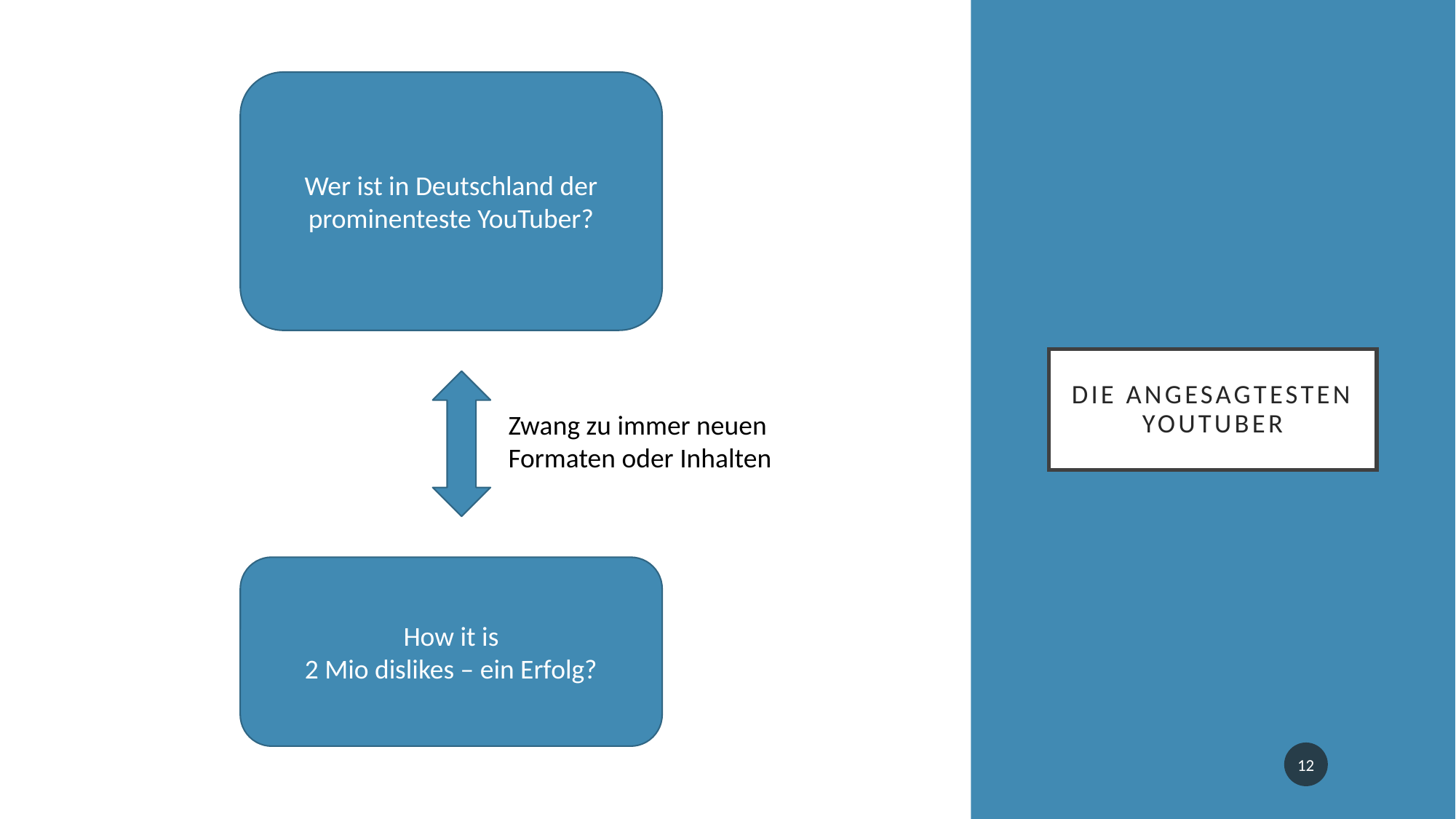

Wer ist in Deutschland der prominenteste YouTuber?
# Die angesagtesten Youtuber

Zwang zu immer neuen Formaten oder Inhalten
How it is
2 Mio dislikes – ein Erfolg?
12